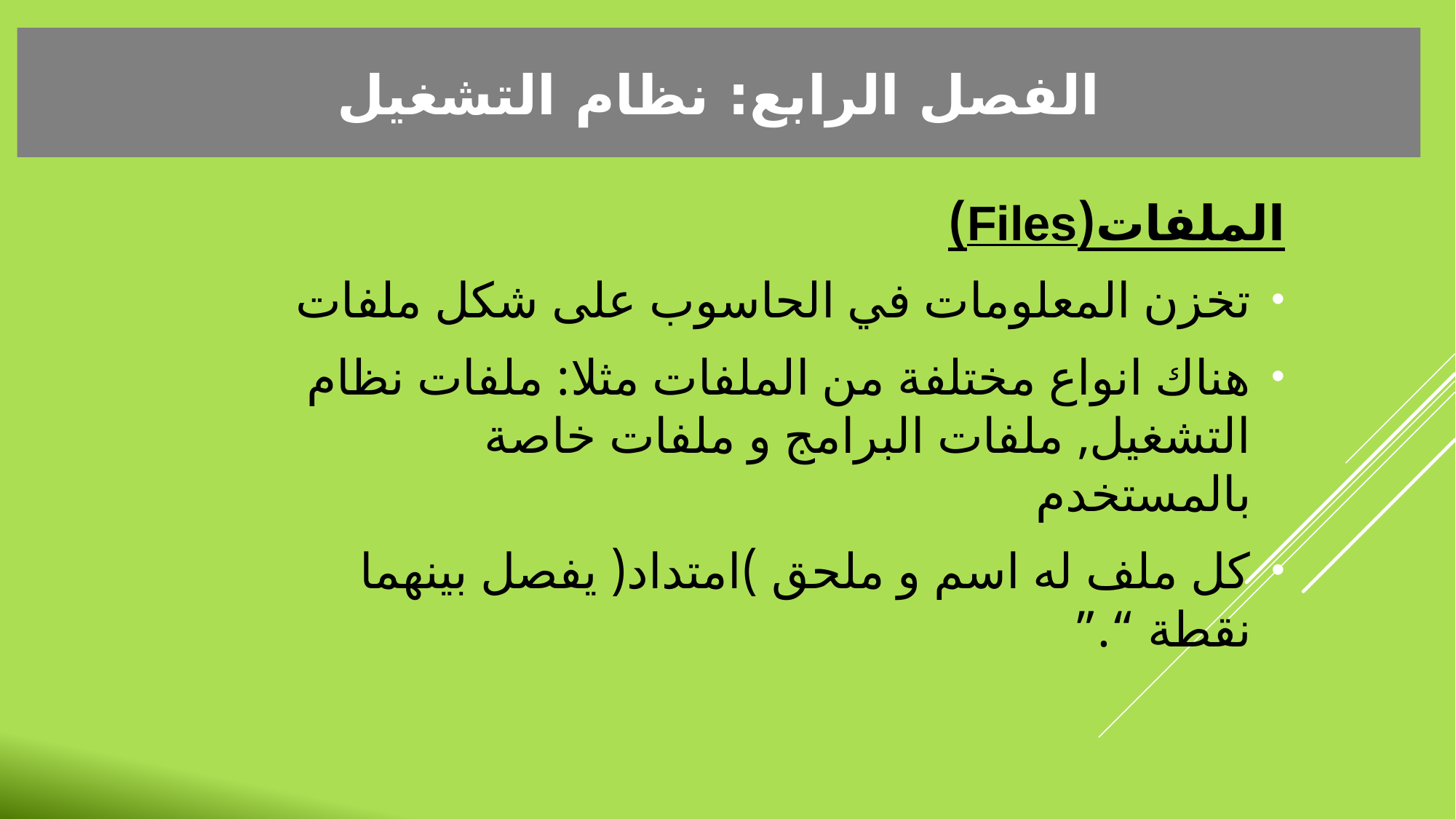

الفصل الرابع: نظام التشغيل
الملفات(Files)
تخزن المعلومات في الحاسوب على شكل ملفات
هناك انواع مختلفة من الملفات مثلا: ملفات نظام التشغيل, ملفات البرامج و ملفات خاصة بالمستخدم
كل ملف له اسم و ملحق )امتداد( يفصل بينهما نقطة “.”